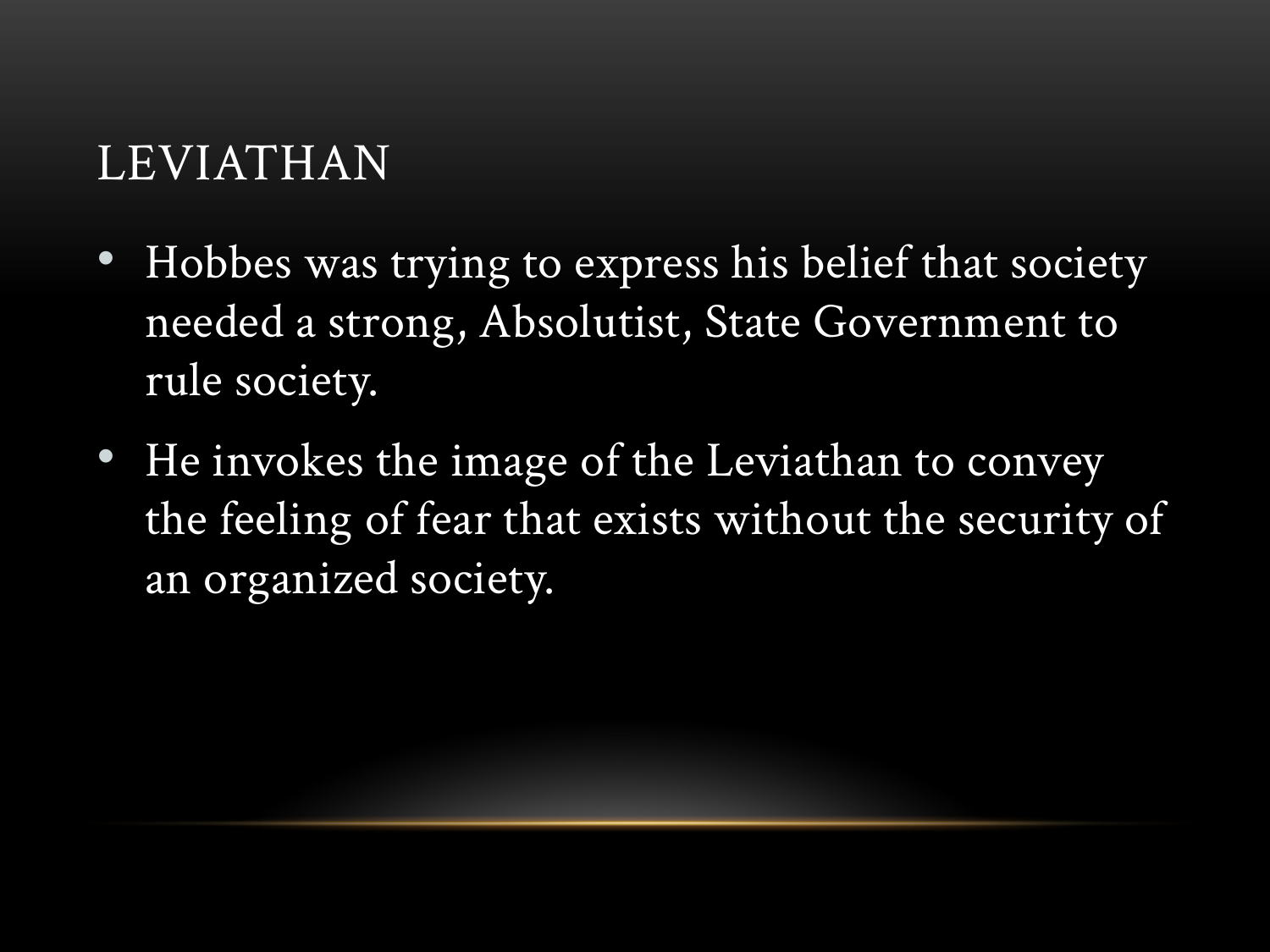

# LEviathan
Hobbes was trying to express his belief that society needed a strong, Absolutist, State Government to rule society.
He invokes the image of the Leviathan to convey the feeling of fear that exists without the security of an organized society.